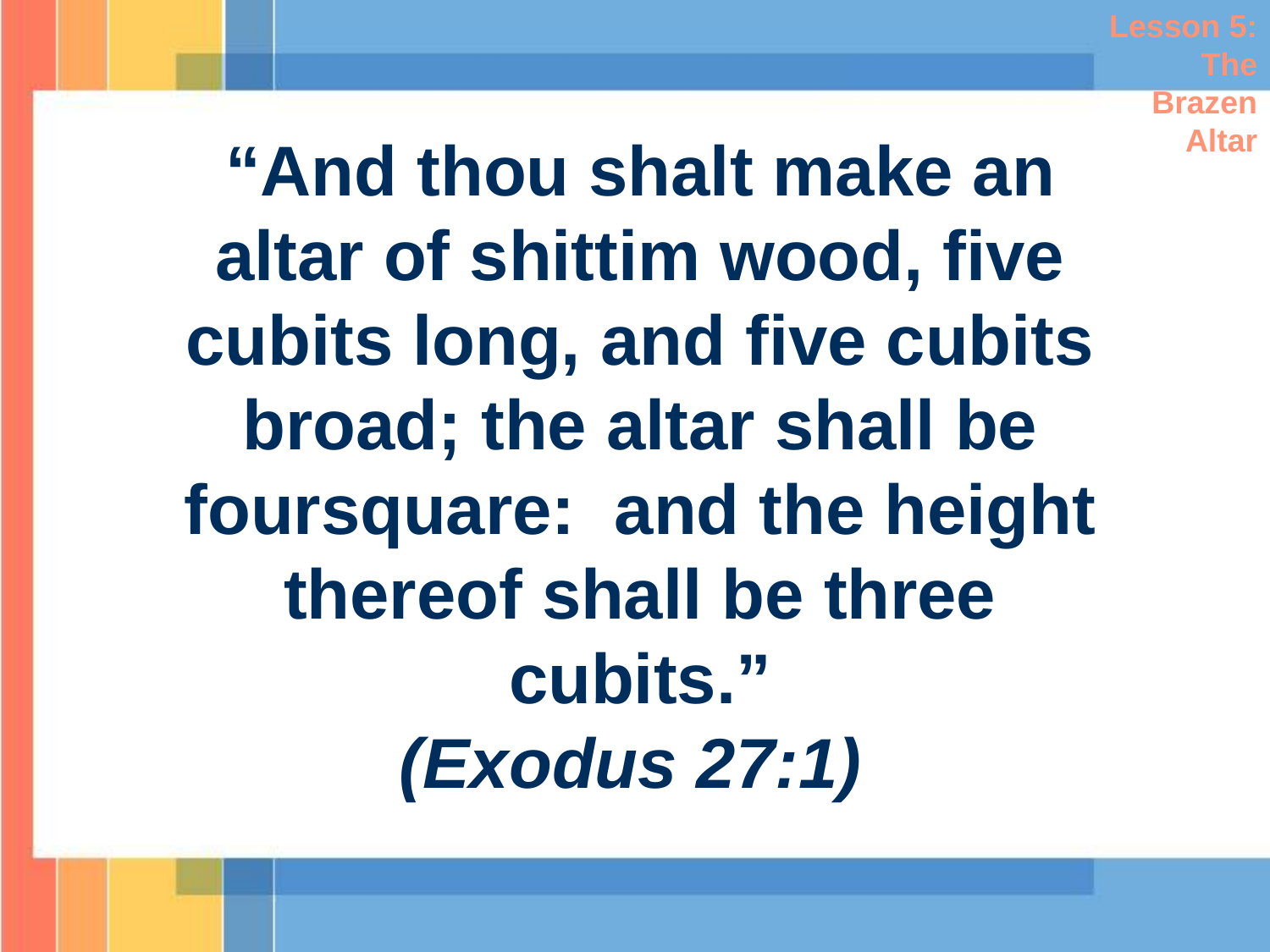

Lesson 5: The Brazen Altar
“And thou shalt make an altar of shittim wood, five cubits long, and five cubits broad; the altar shall be foursquare:  and the height thereof shall be three cubits.”
(Exodus 27:1)